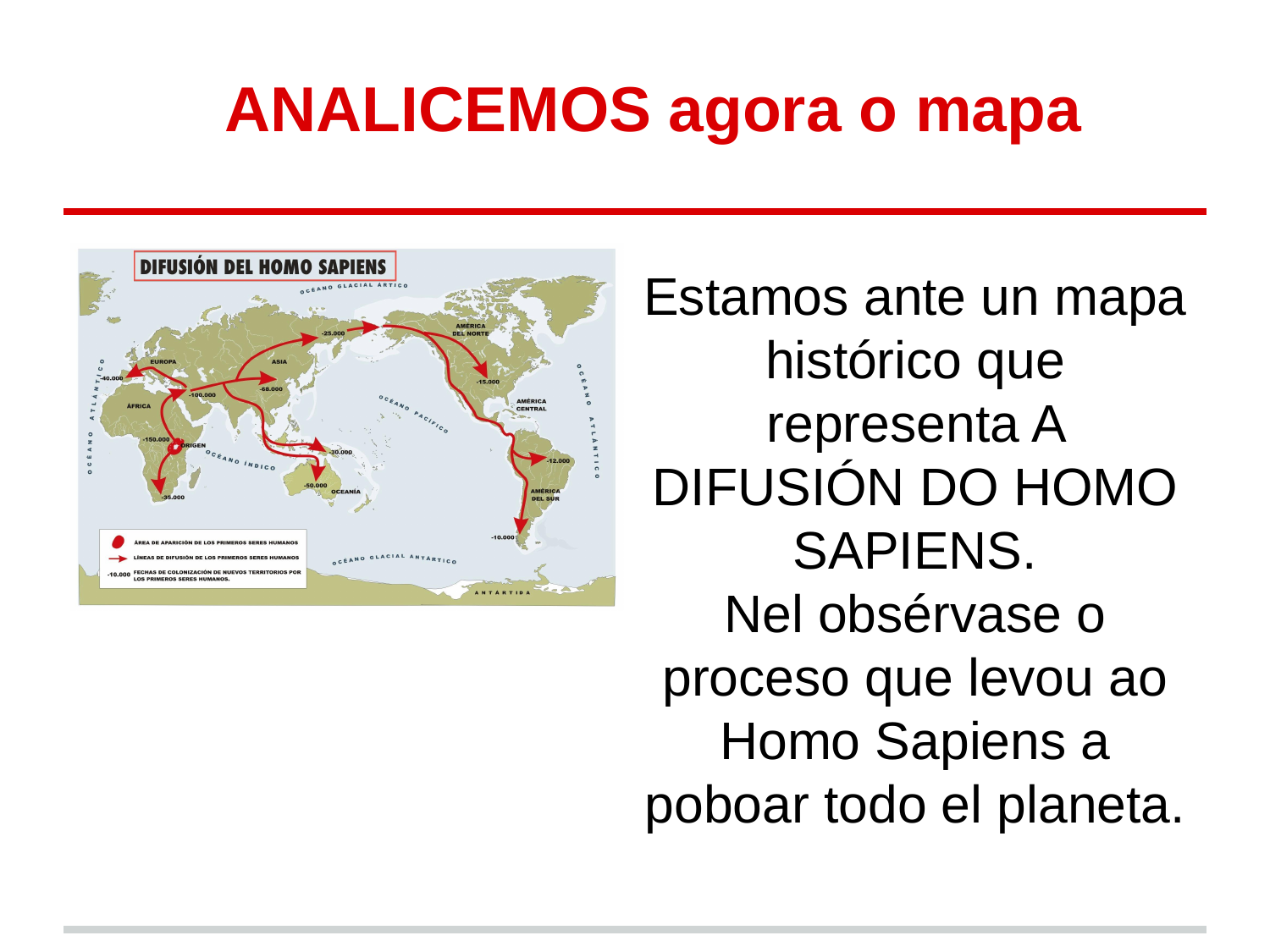

# ANALICEMOS agora o mapa

Estamos ante un mapa histórico que representa A DIFUSIÓN DO HOMO SAPIENS.
Nel obsérvase o proceso que levou ao Homo Sapiens a poboar todo el planeta.